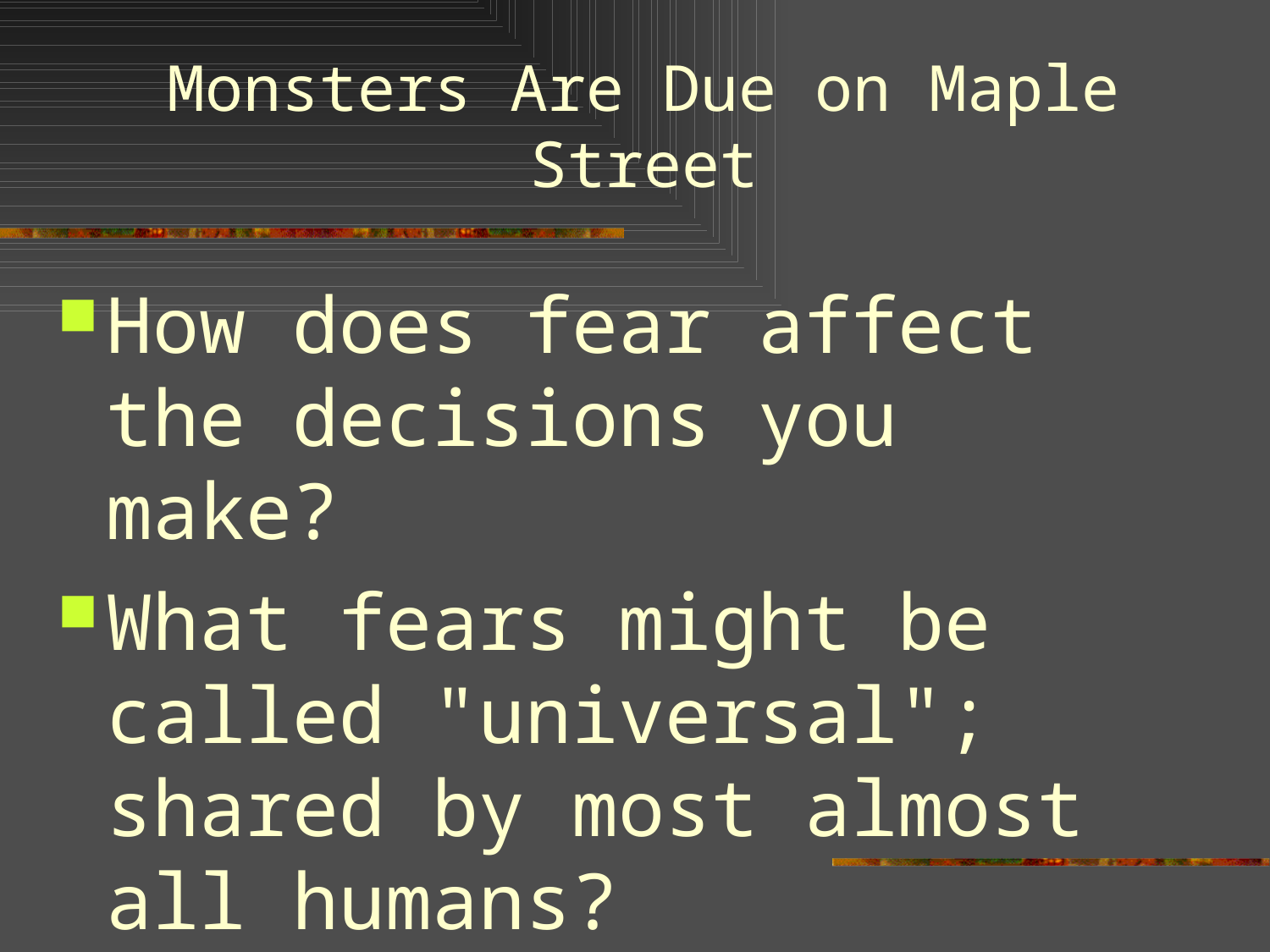

# Monsters Are Due on Maple Street
How does fear affect the decisions you make?
What fears might be called "universal"; shared by most almost all humans?